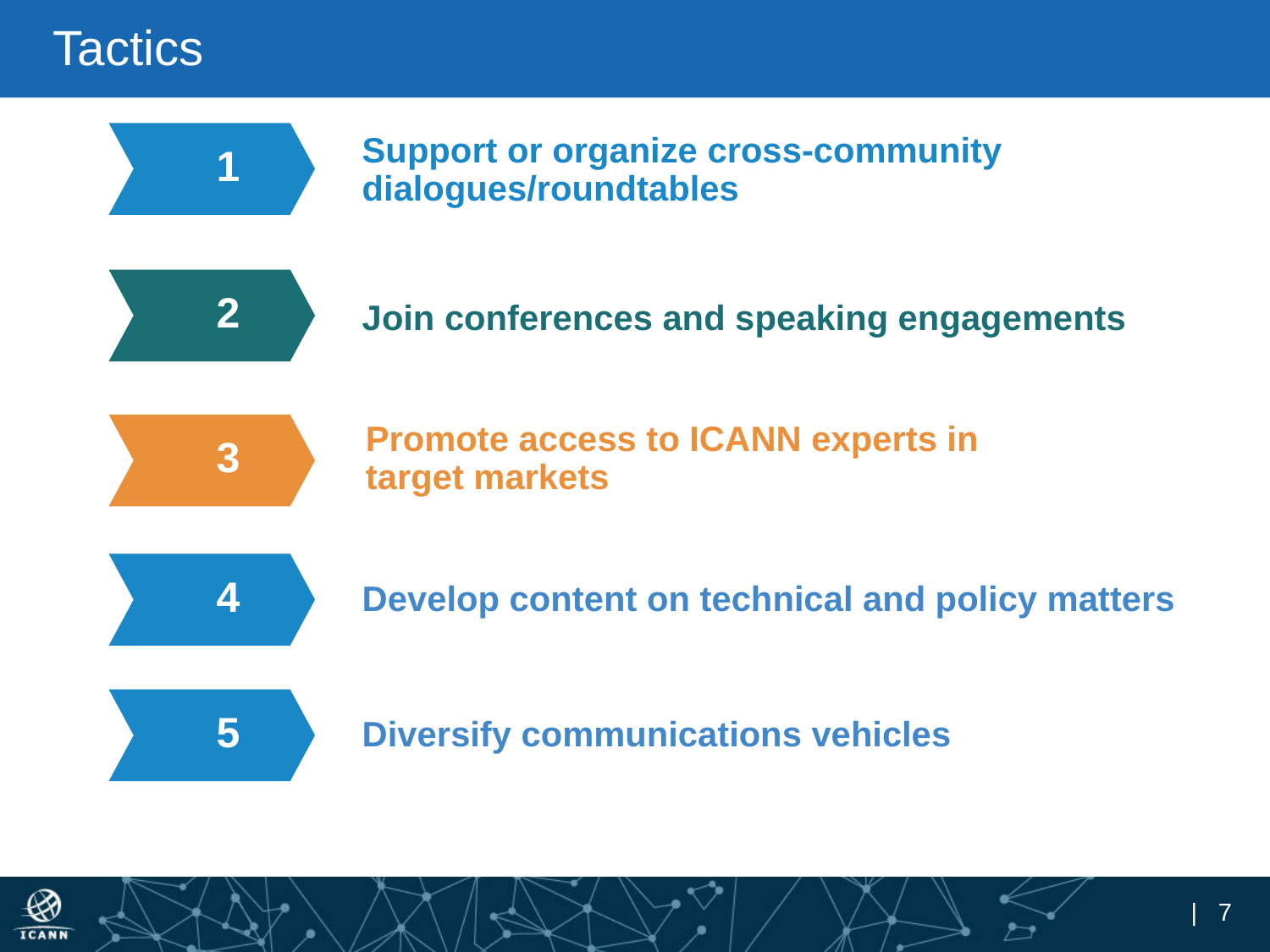

# Tactics
     1
Support or organize cross-community dialogues/roundtables
     2
Join conferences and speaking engagements
     3
Develop content on technical and policy matters
     4
Diversify communications vehicles
Promote access to ICANN experts in target markets
     5